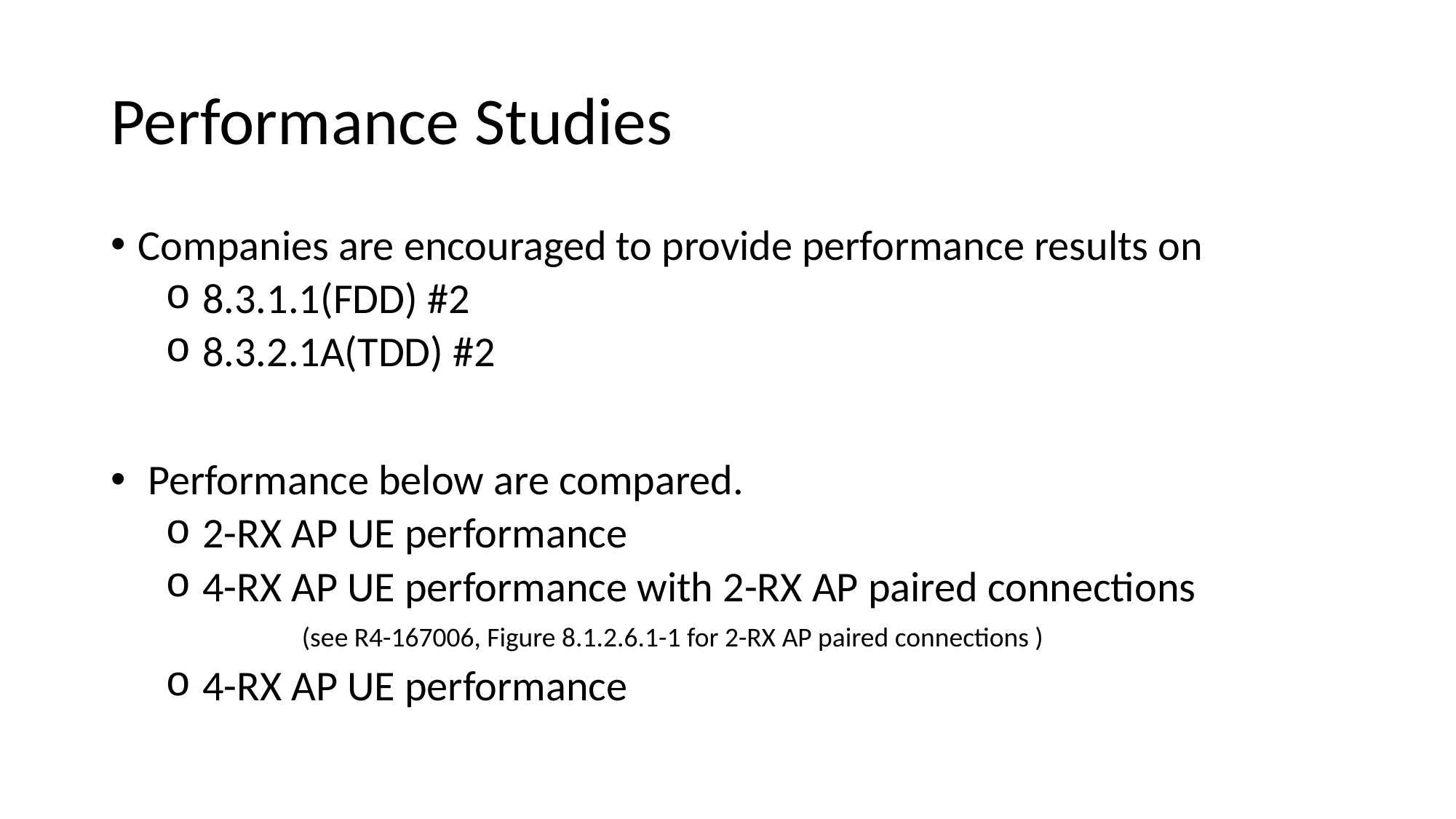

# Performance Studies
Companies are encouraged to provide performance results on
 8.3.1.1(FDD) #2
 8.3.2.1A(TDD) #2

 Performance below are compared.
 2-RX AP UE performance
 4-RX AP UE performance with 2-RX AP paired connections
	(see R4-167006, Figure 8.1.2.6.1-1 for 2-RX AP paired connections )
 4-RX AP UE performance